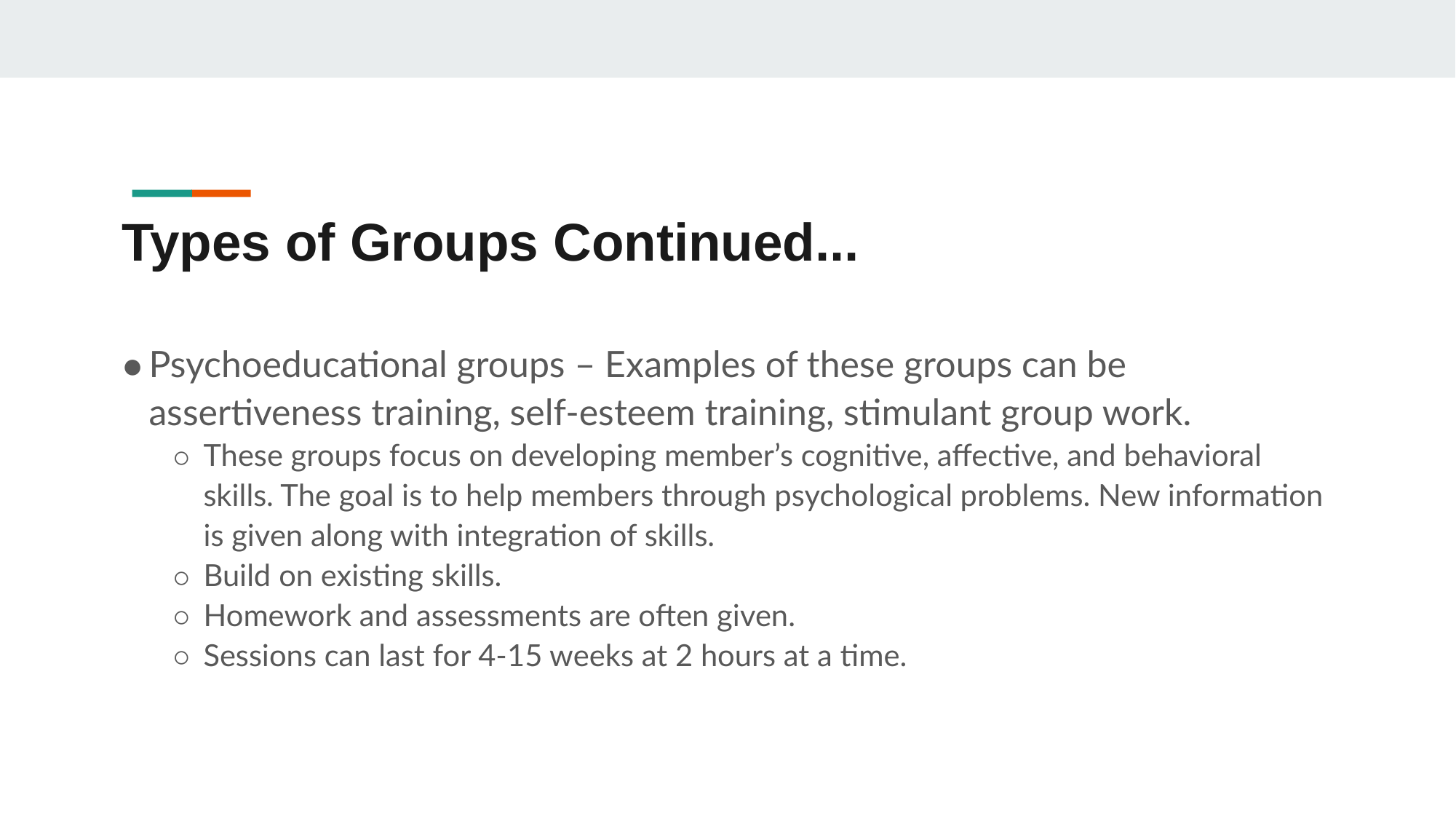

# Types of Groups Continued...
Psychoeducational groups – Examples of these groups can be assertiveness training, self-esteem training, stimulant group work.
These groups focus on developing member’s cognitive, affective, and behavioral skills. The goal is to help members through psychological problems. New information is given along with integration of skills.
Build on existing skills.
Homework and assessments are often given.
Sessions can last for 4-15 weeks at 2 hours at a time.